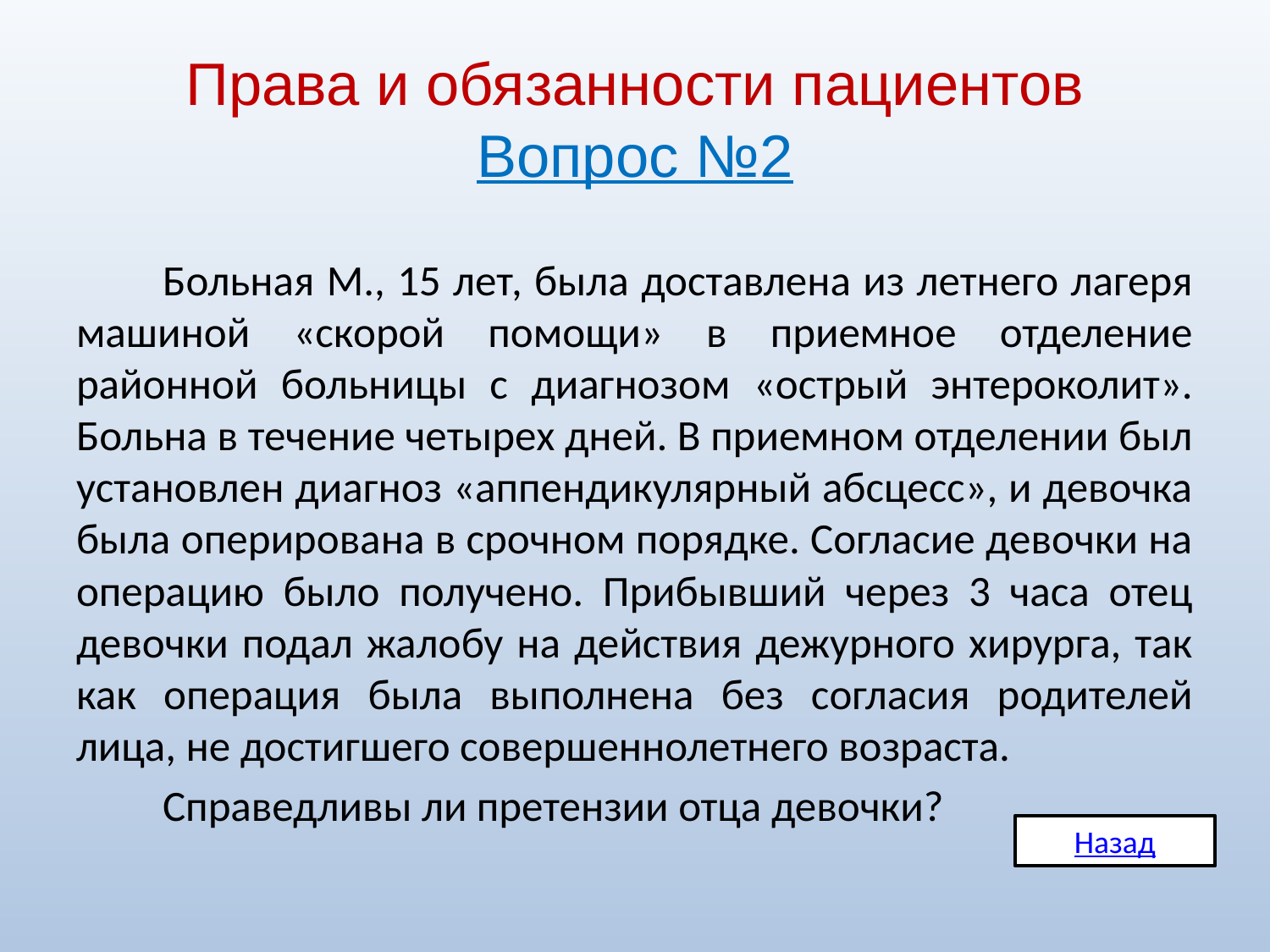

# Права и обязанности пациентов Вопрос №2
	Больная М., 15 лет, была доставлена из летнего лагеря машиной «скорой помощи» в приемное отделение районной больницы с диагнозом «острый энтероколит». Больна в течение четырех дней. В приемном отделении был установлен диагноз «аппендикулярный абсцесс», и девочка была оперирована в срочном порядке. Согласие девочки на операцию было получено. Прибывший через 3 часа отец девочки подал жалобу на действия дежурного хирурга, так как операция была выполнена без согласия родителей лица, не достигшего совершеннолетнего возраста.
	Справедливы ли претензии отца девочки?

Назад